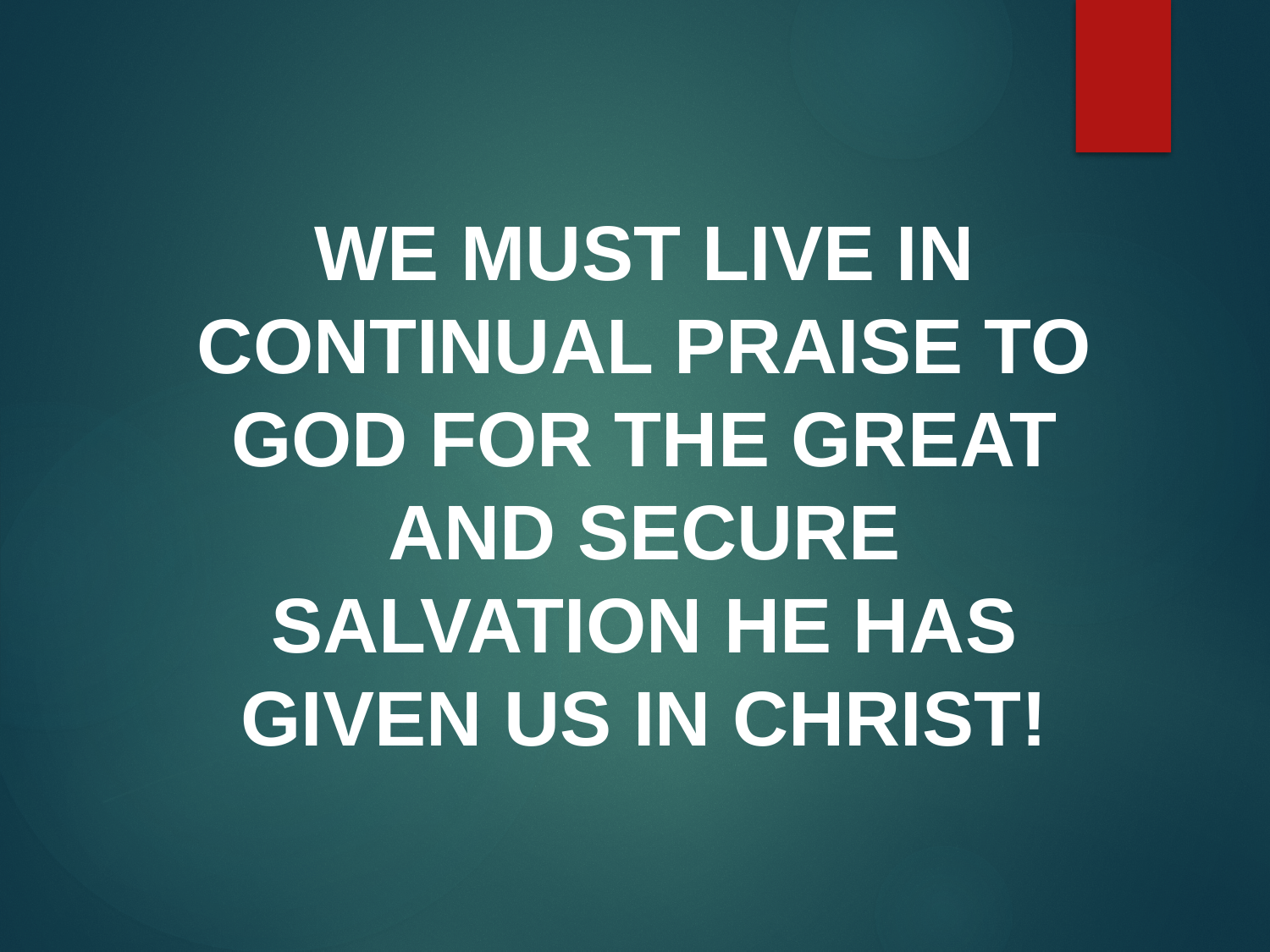

WE MUST LIVE IN CONTINUAL PRAISE TO GOD FOR THE GREAT AND SECURE SALVATION HE HAS GIVEN US IN CHRIST!